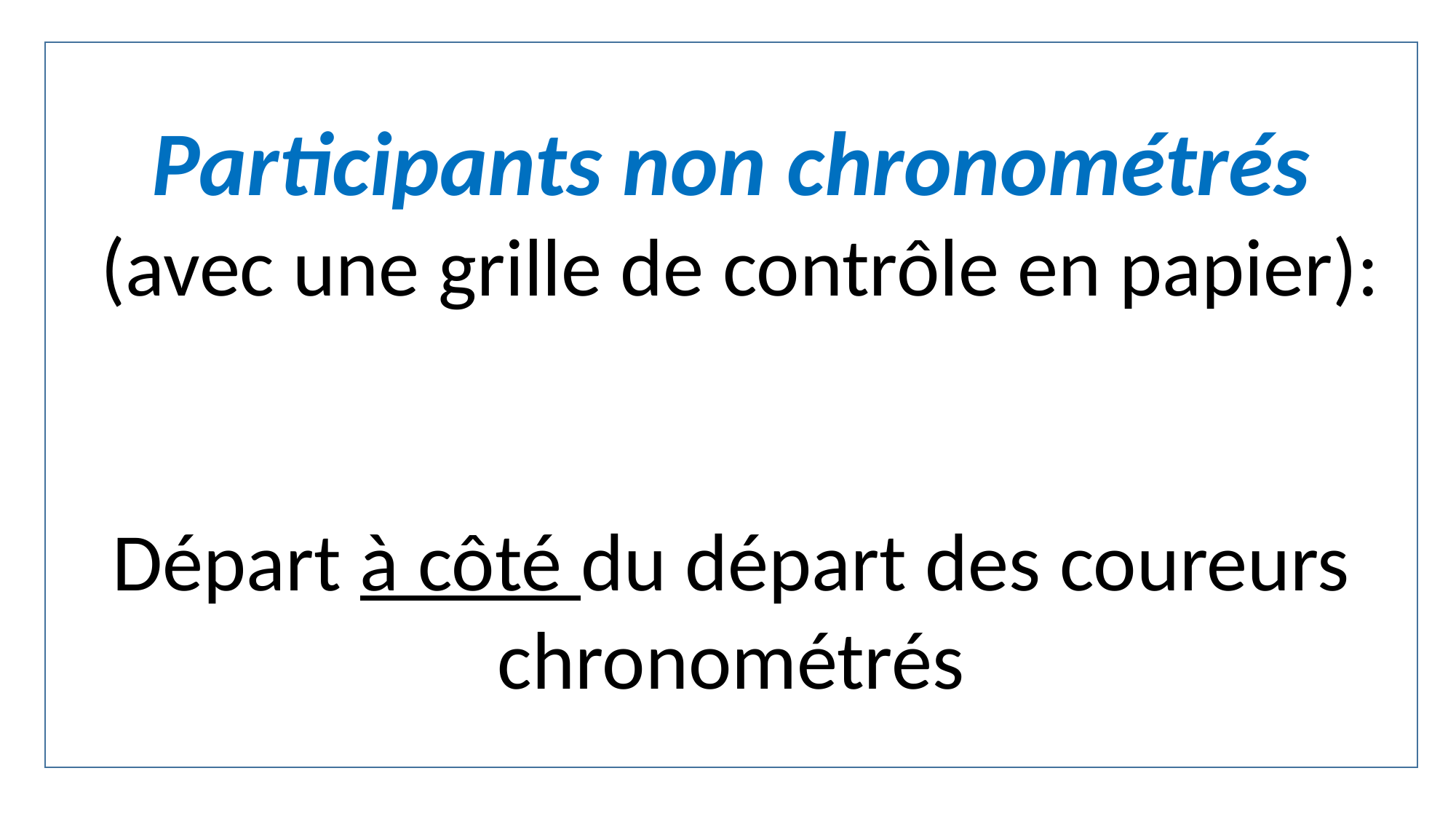

Participants non chronométrés
 (avec une grille de contrôle en papier):
Départ à côté du départ des coureurs chronométrés